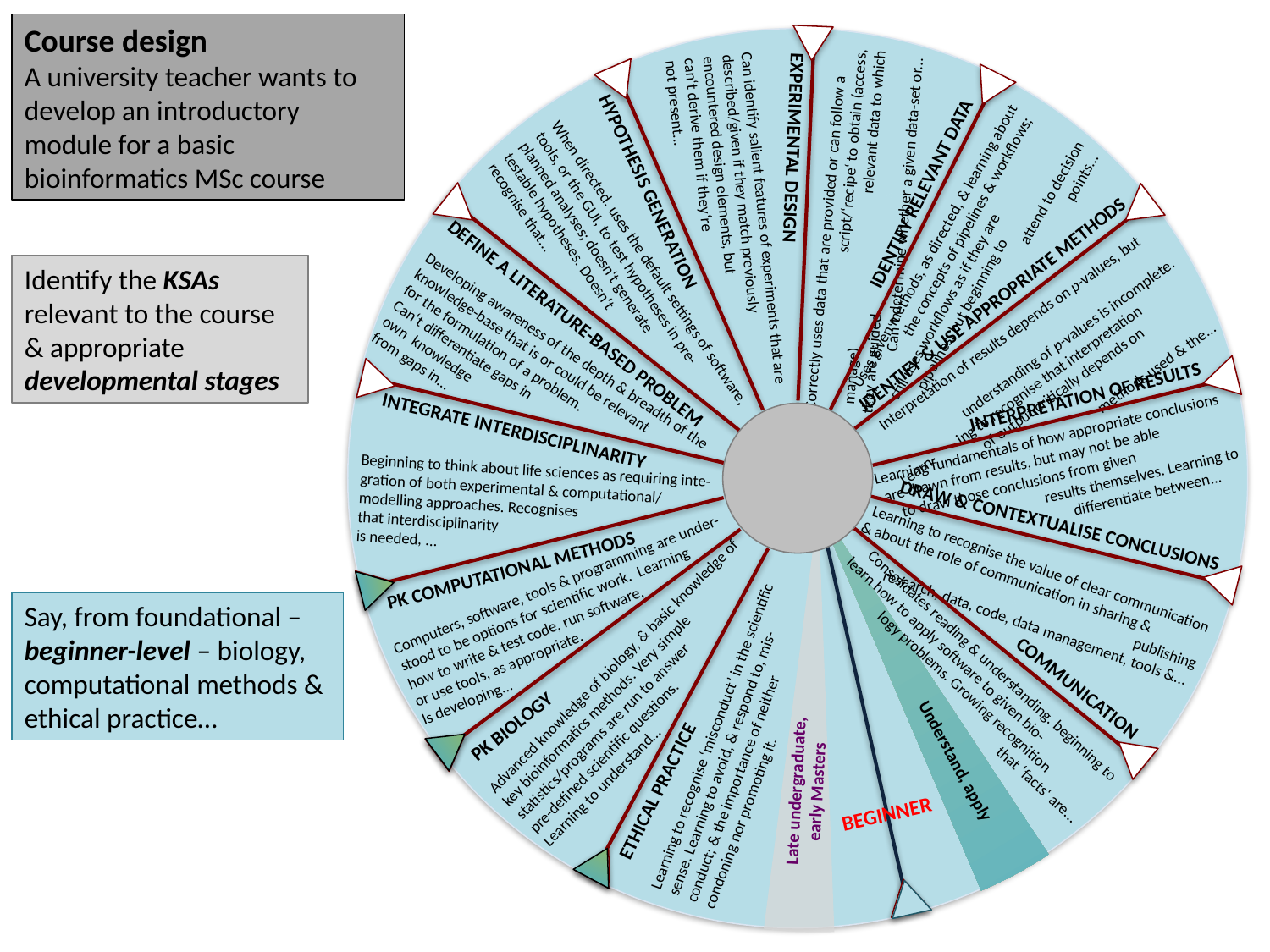

EXPERIMENTAL DESIGN
IDENTIFY RELEVANT DATA
HYPOTHESIS GENERATION
Correctly uses data that are provided or can follow a                                       script/‘recipe‘ to obtain (access, manage)                                           relevant data to which they are guided.                               x                                                  Can‘t determine whether a given data-set or...
Can identify salient features of experiments that are described/given if they match previously        encountered design elements, but                                can‘t derive them if they‘re                                                not present...
 Uses given methods, as directed, & learning about x                    the concepts of pipelines & workflows;      still uses workflows as if they are                                        pipelines, but beginning to                                             x                                            attend to decision points...

When directed, uses the default settings of software, tools, or the GUI, to test hypotheses in pre-            planned analyses; doesn‘t generate                         testable hypotheses. Doesn‘t                                                  recognise that...
IDENTIFY & USE APPROPRIATE METHODS
DEFINE A LITERATURE-BASED PROBLEM
    Interpretation of results depends on p-values, but                                                                                                                            understanding of p-values is incomplete. Learn-        ing to recognise that interpretation                                        of output critically depends on                                          x                                                                     methods used & the...
Developing awareness of the depth & breadth of the knowledge-base that is or could be relevant                    for the formulation of a problem.                                   Can‘t differentiate gaps in                                                 own  knowledge                                                                   from gaps in…

INTERPRETATION OF RESULTS

INTEGRATE INTERDISCIPLINARITY
Learning fundamentals of how appropriate conclusions    are drawn from results, but may not be able                          to draw those conclusions from given                                   x                       results themselves. Learning to differentiate between...

Beginning to think about life sciences as requiring inte- gration of both experimental & computational/      modelling approaches. Recognises                                       that interdisciplinarity                                                                  is needed, ...

DRAW & CONTEXTUALISE CONCLUSIONS

BEGINNER

Learning to recognise the value of clear communication & about the role of communication in sharing &                                                             x                                  publishing research, data, code, data management, tools &...
PK COMPUTATIONAL METHODS
Computers, software, tools & programming are under- stood to be options for scientific work.  Learning     how to write & test code, run software,                          or use tools, as appropriate.                                               Is developing...
Advanced knowledge of biology, & basic knowledge of key bioinformatics methods. Very simple  statistics/programs are run to answer                       pre-defined scientific questions.                         Learning to understand…
Consolidates reading & understanding, beginning to  learn how to apply software to given bio-                                         logy problems. Growing recognition                            that ‘facts‘ are...
COMMUNICATION
Learning to recognise ‘misconduct’ in the scientific sense. Learning to avoid, & respond to, mis-        conduct; & the importance of neither               condoning nor promoting it.
PK BIOLOGY
Understand, apply
Late undergraduate, early Masters
ETHICAL PRACTICE
Course design
A university teacher wants to develop an introductory module for a basic bioinformatics MSc course
Identify the KSAs relevant to the course & appropriate developmental stages

Say, from foundational – beginner-level – biology, computational methods & ethical practice…